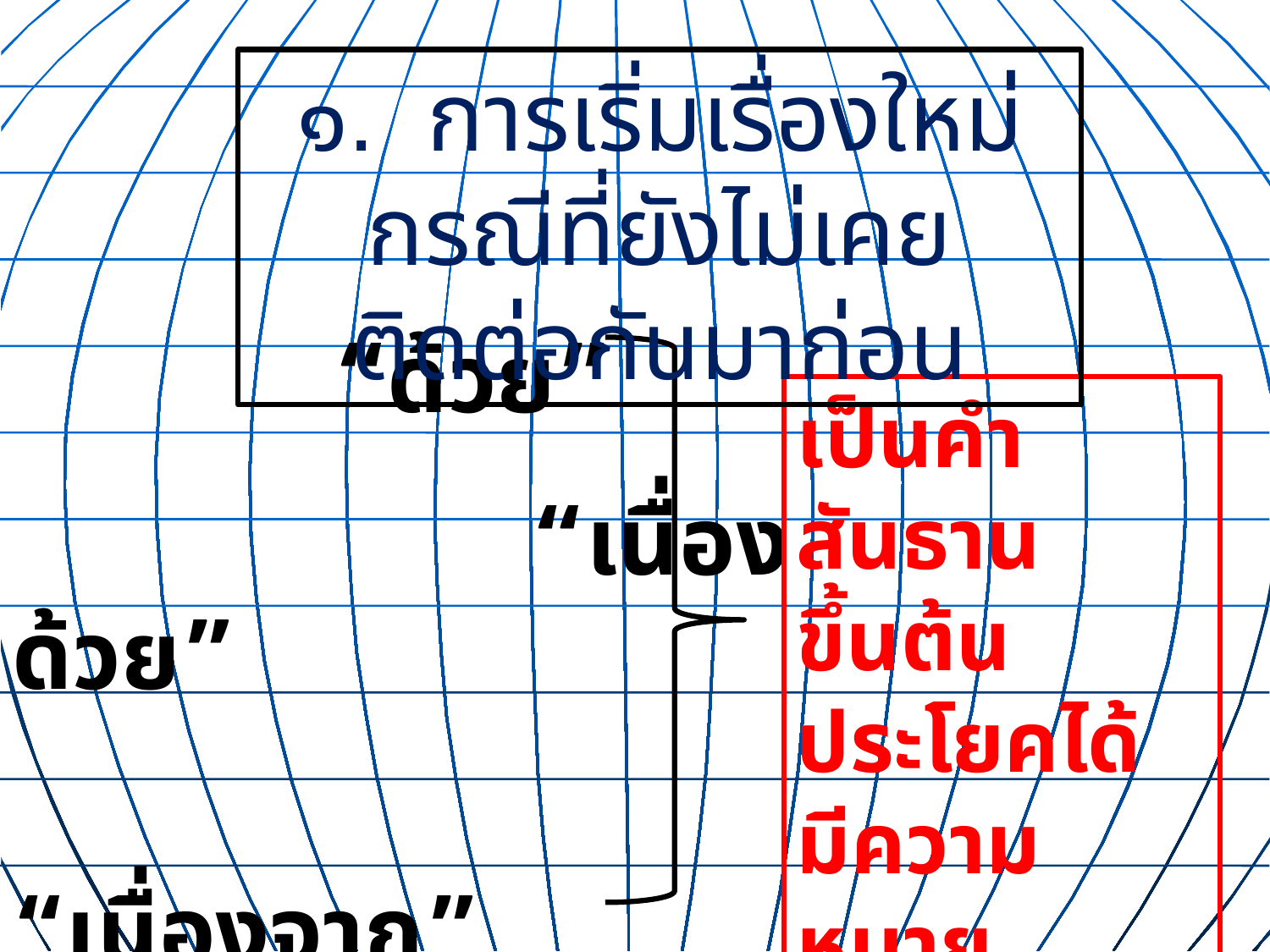

๑.  การเริ่มเรื่องใหม่
กรณีที่ยังไม่เคยติดต่อกันมาก่อน
                “ด้วย”
                     “เนื่องด้วย”
                      “เนื่องจาก”
                      “โดยที่”

เป็นคำสันธาน
ขึ้นต้นประโยคได้
มีความหมายว่า“เพราะเหตุว่า”